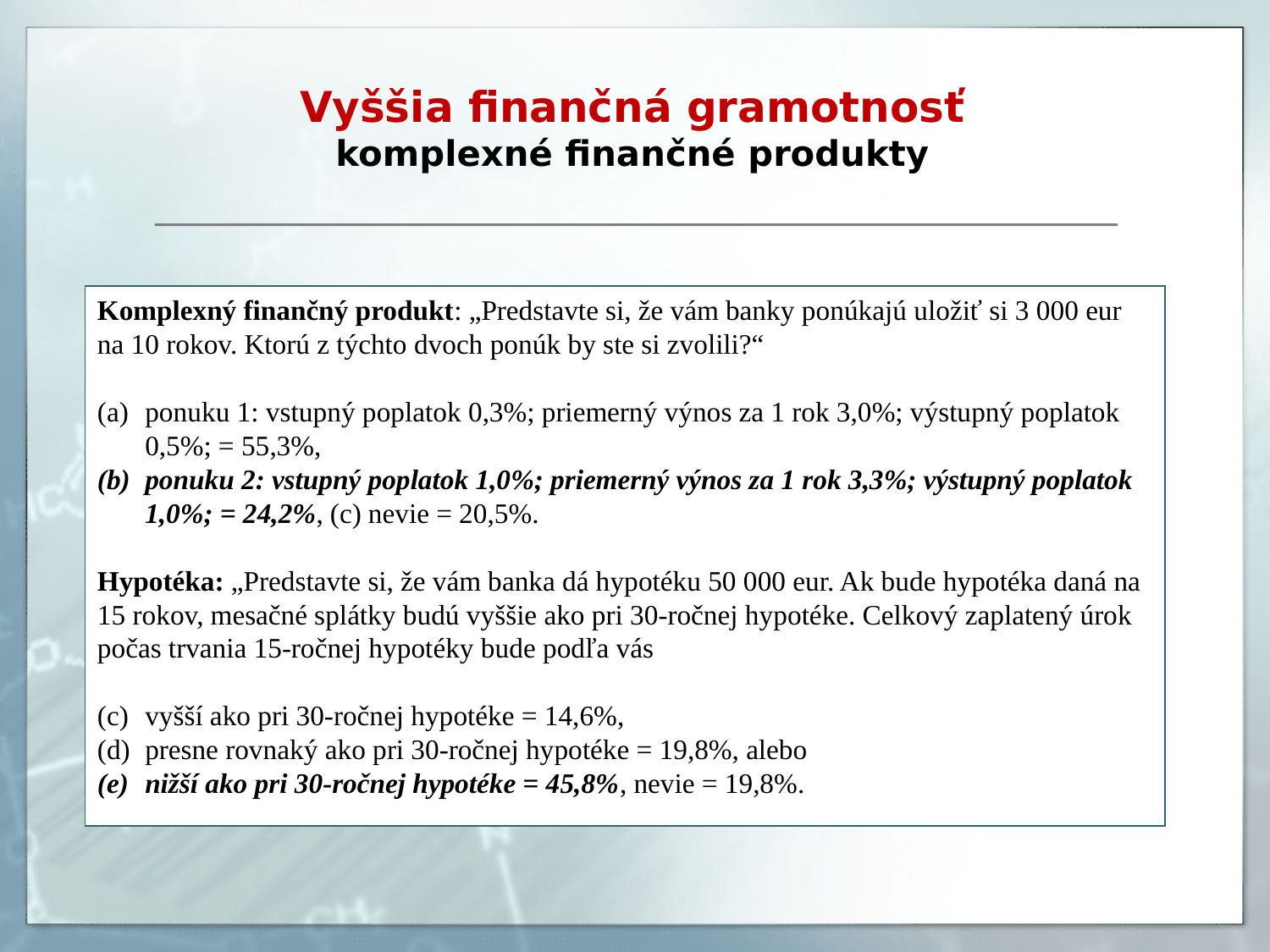

# Vyššia finančná gramotnosť komplexné finančné produkty
Komplexný finančný produkt: „Predstavte si, že vám banky ponúkajú uložiť si 3 000 eur na 10 rokov. Ktorú z týchto dvoch ponúk by ste si zvolili?“

ponuku 1: vstupný poplatok 0,3%; priemerný výnos za 1 rok 3,0%; výstupný poplatok 0,5%; = 55,3%,
ponuku 2: vstupný poplatok 1,0%; priemerný výnos za 1 rok 3,3%; výstupný poplatok 1,0%; = 24,2%, (c) nevie = 20,5%.

Hypotéka: „Predstavte si, že vám banka dá hypotéku 50 000 eur. Ak bude hypotéka daná na 15 rokov, mesačné splátky budú vyššie ako pri 30-ročnej hypotéke. Celkový zaplatený úrok počas trvania 15-ročnej hypotéky bude podľa vás

vyšší ako pri 30-ročnej hypotéke = 14,6%,
presne rovnaký ako pri 30-ročnej hypotéke = 19,8%, alebo
nižší ako pri 30-ročnej hypotéke = 45,8%, nevie = 19,8%.